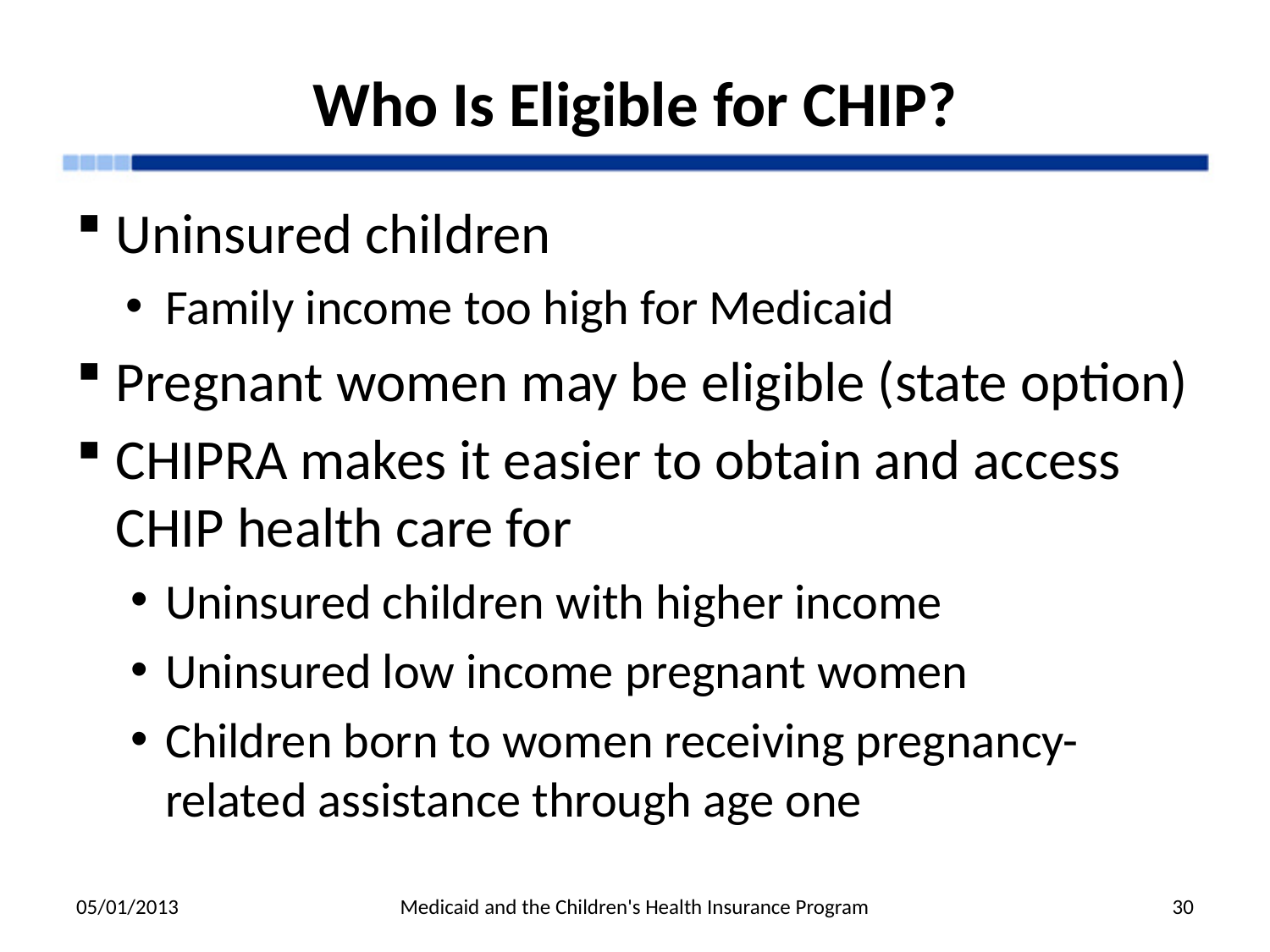

# Who Is Eligible for CHIP?
Uninsured children
Family income too high for Medicaid
Pregnant women may be eligible (state option)
CHIPRA makes it easier to obtain and access CHIP health care for
Uninsured children with higher income
Uninsured low income pregnant women
Children born to women receiving pregnancy-related assistance through age one
05/01/2013
Medicaid and the Children's Health Insurance Program
30